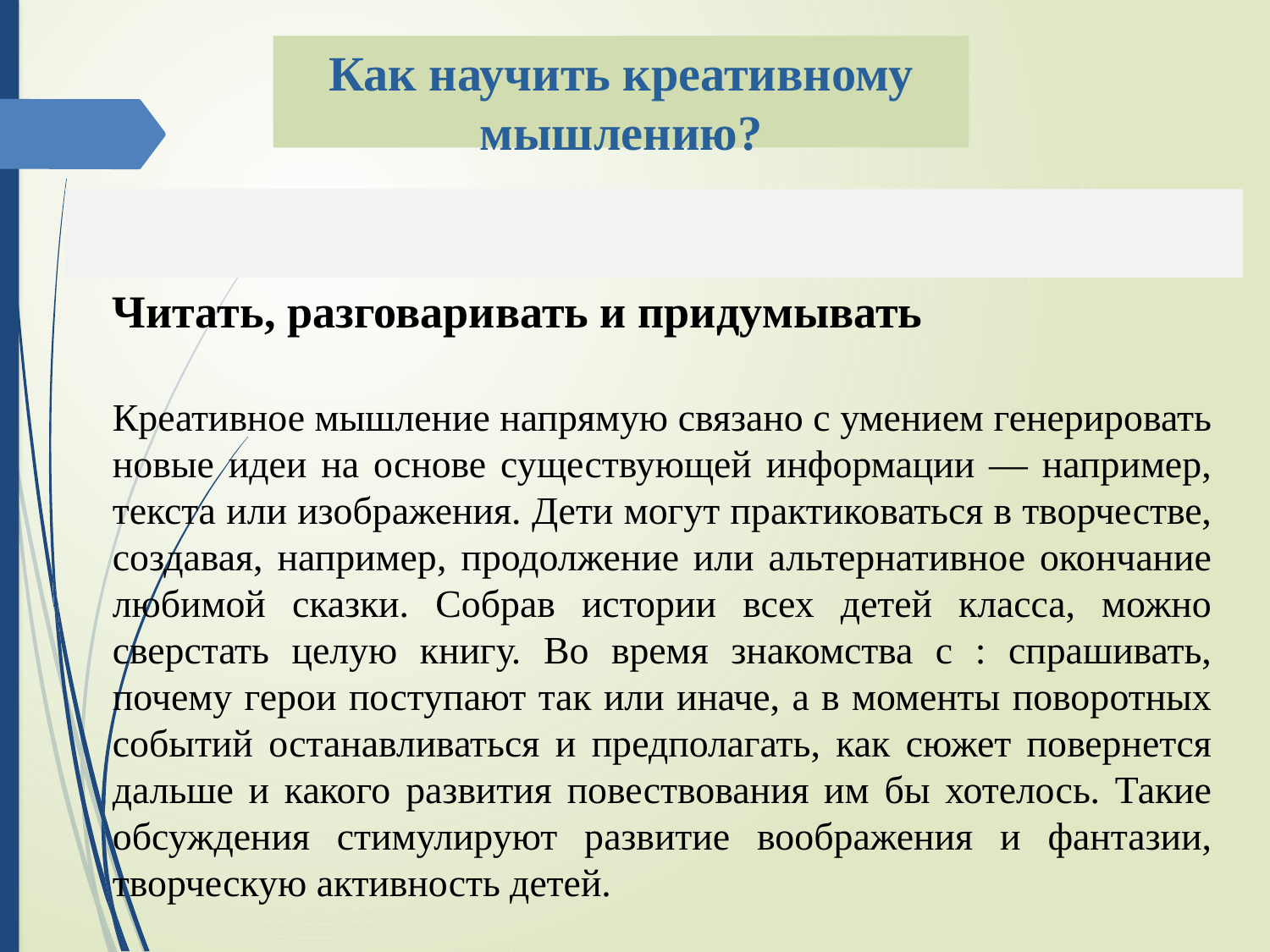

Как научить креативному мышлению?

Читать, разговаривать и придумывать

Креативное мышление напрямую связано с умением генерировать новые идеи на основе существующей информации — например, текста или изображения. Дети могут практиковаться в творчестве, создавая, например, продолжение или альтернативное окончание любимой сказки. Собрав истории всех детей класса, можно сверстать целую книгу. Во время знакомства с : спрашивать, почему герои поступают так или иначе, а в моменты поворотных событий останавливаться и предполагать, как сюжет повернется дальше и какого развития повествования им бы хотелось. Такие обсуждения стимулируют развитие воображения и фантазии, творческую активность детей.